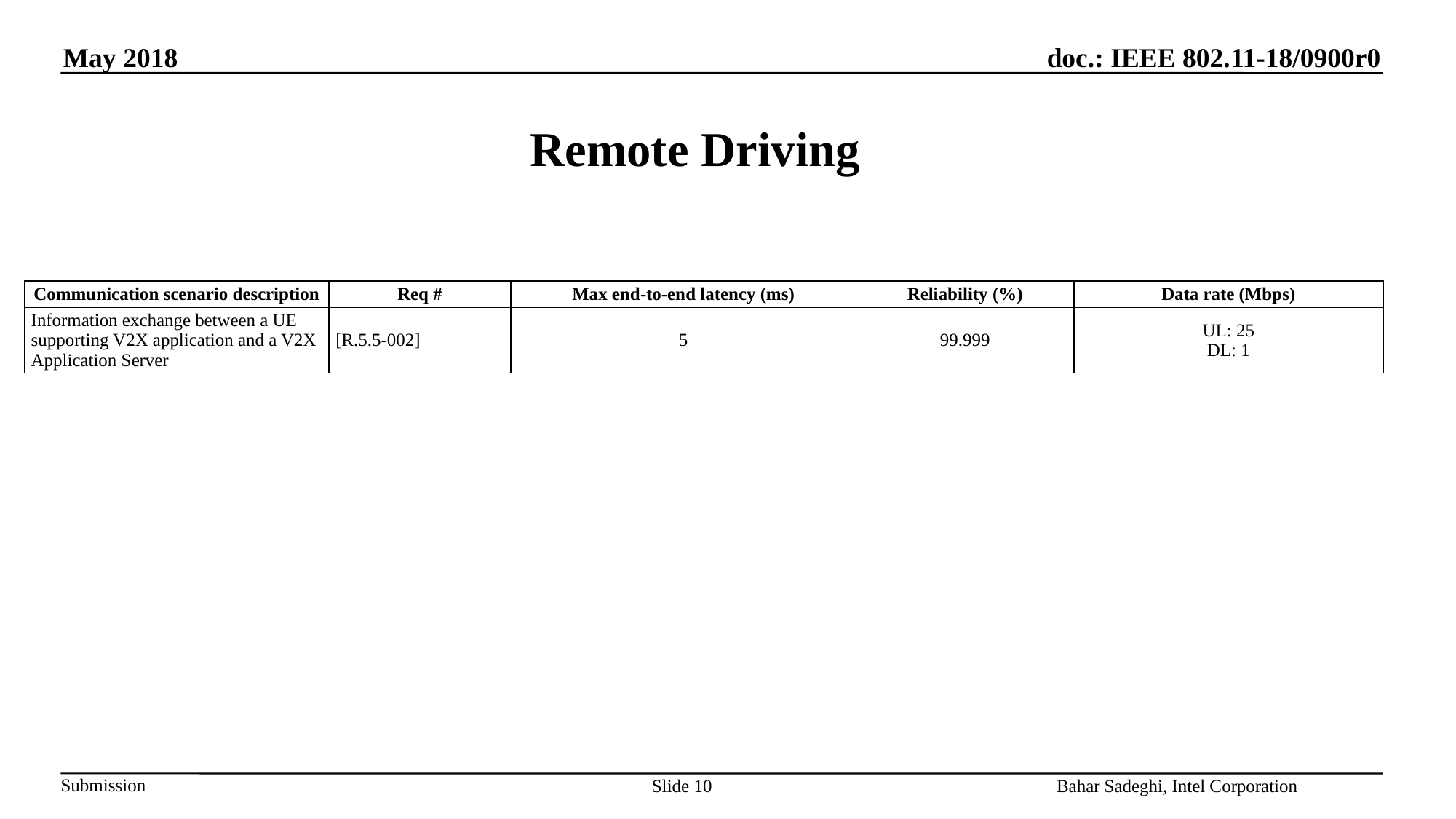

# Remote Driving
| Communication scenario description | Req # | Max end-to-end latency (ms) | Reliability (%) | Data rate (Mbps) |
| --- | --- | --- | --- | --- |
| Information exchange between a UE supporting V2X application and a V2X Application Server | [R.5.5-002] | 5 | 99.999 | UL: 25 DL: 1 |